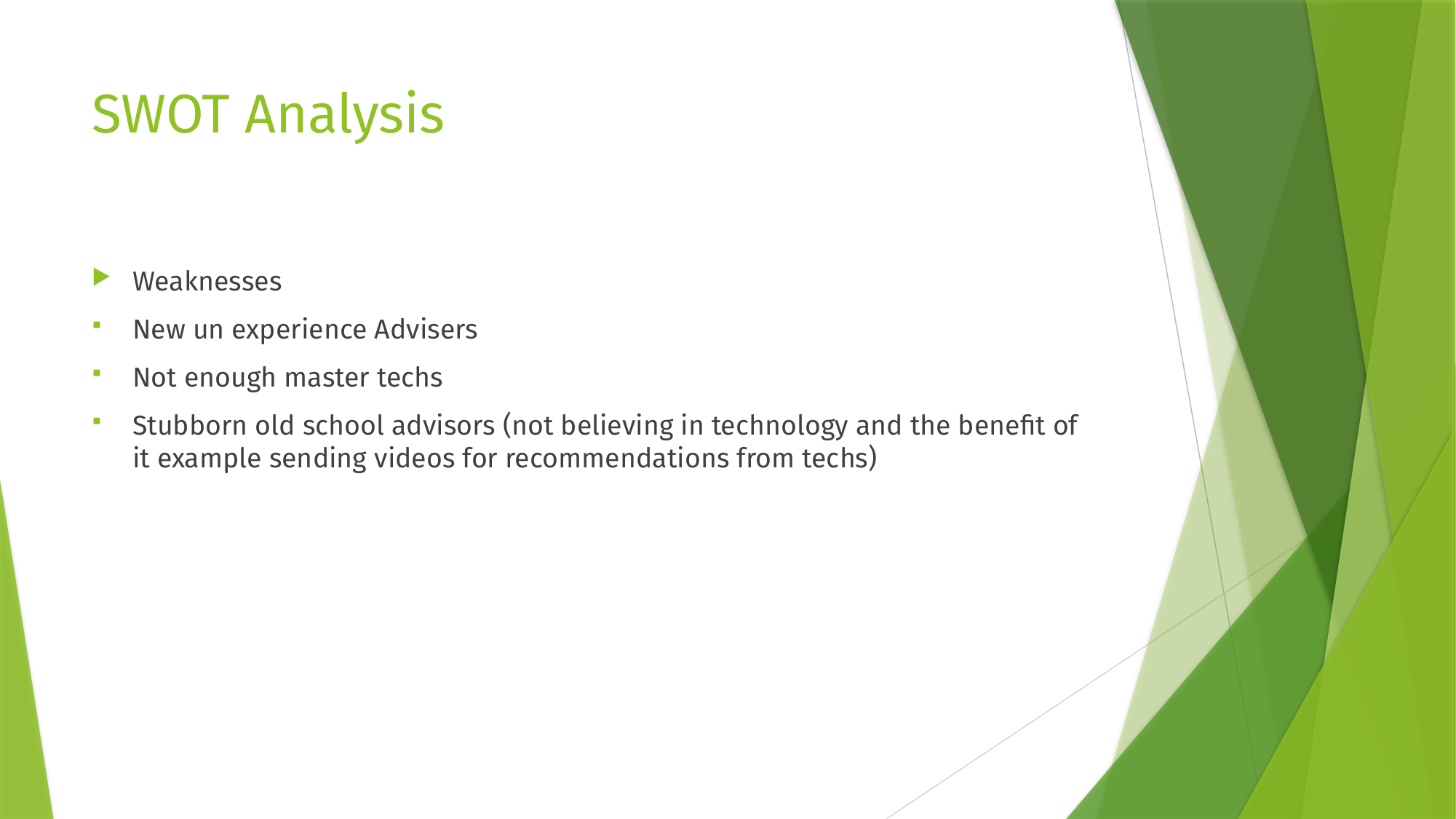

# SWOT Analysis
Weaknesses
New un experience Advisers
Not enough master techs
Stubborn old school advisors (not believing in technology and the benefit of it example sending videos for recommendations from techs)